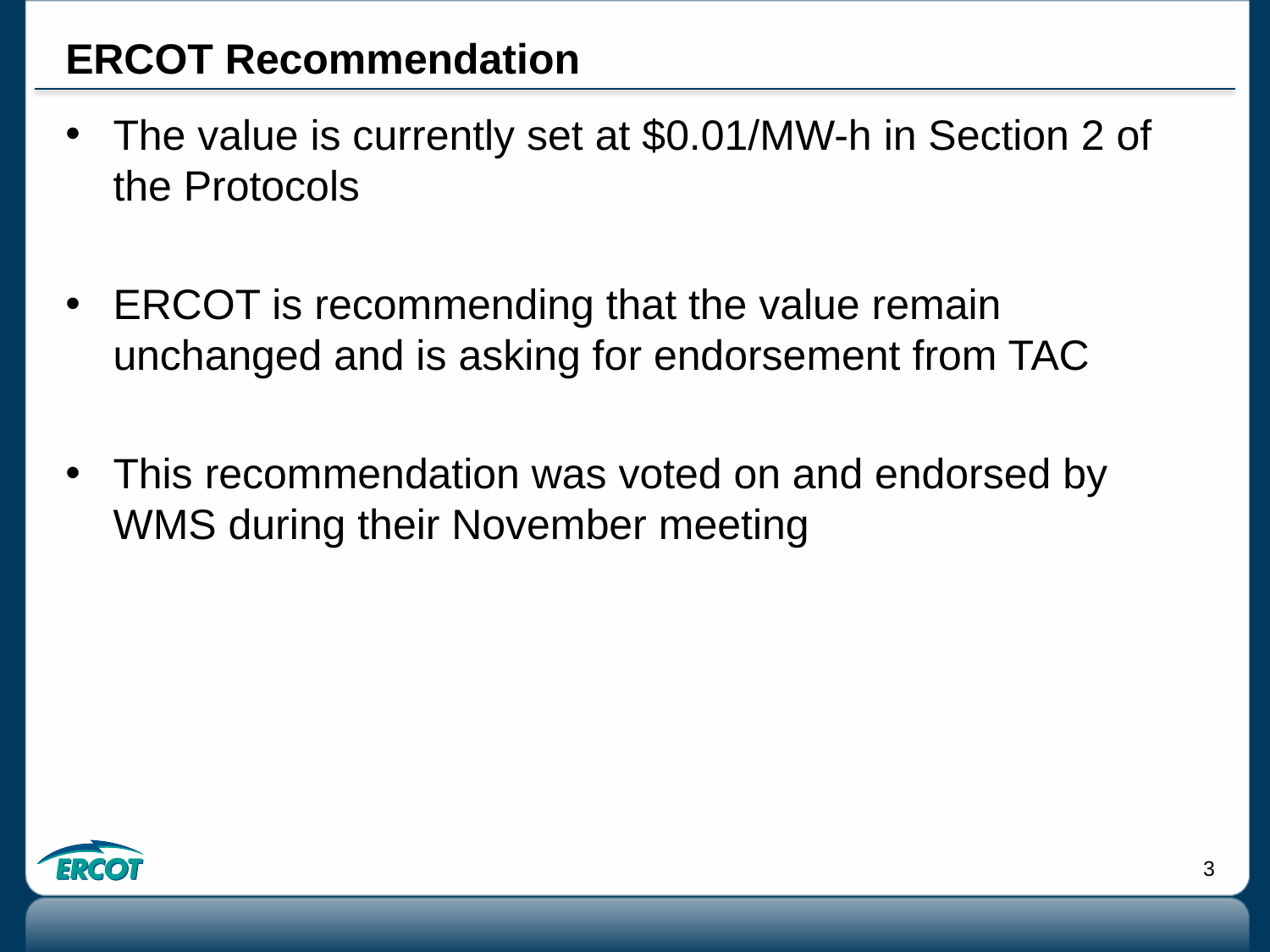

# ERCOT Recommendation
The value is currently set at $0.01/MW-h in Section 2 of the Protocols

ERCOT is recommending that the value remain unchanged and is asking for endorsement from TAC

This recommendation was voted on and endorsed by WMS during their November meeting